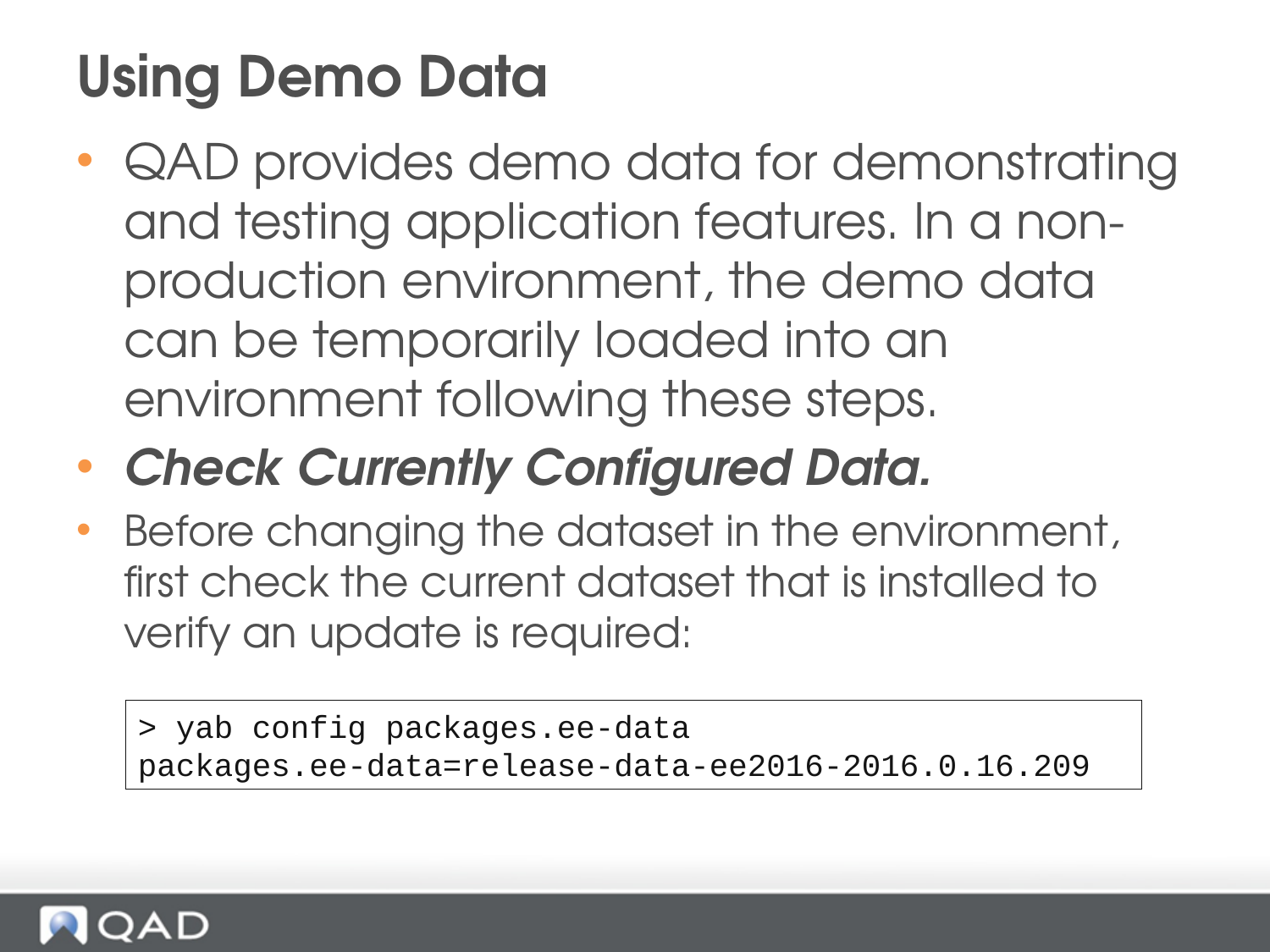

# Using Demo Data
QAD provides demo data for demonstrating and testing application features. In a non-production environment, the demo data can be temporarily loaded into an environment following these steps.
Check Currently Configured Data.
Before changing the dataset in the environment, first check the current dataset that is installed to verify an update is required:
> yab config packages.ee-data
packages.ee-data=release-data-ee2016-2016.0.16.209